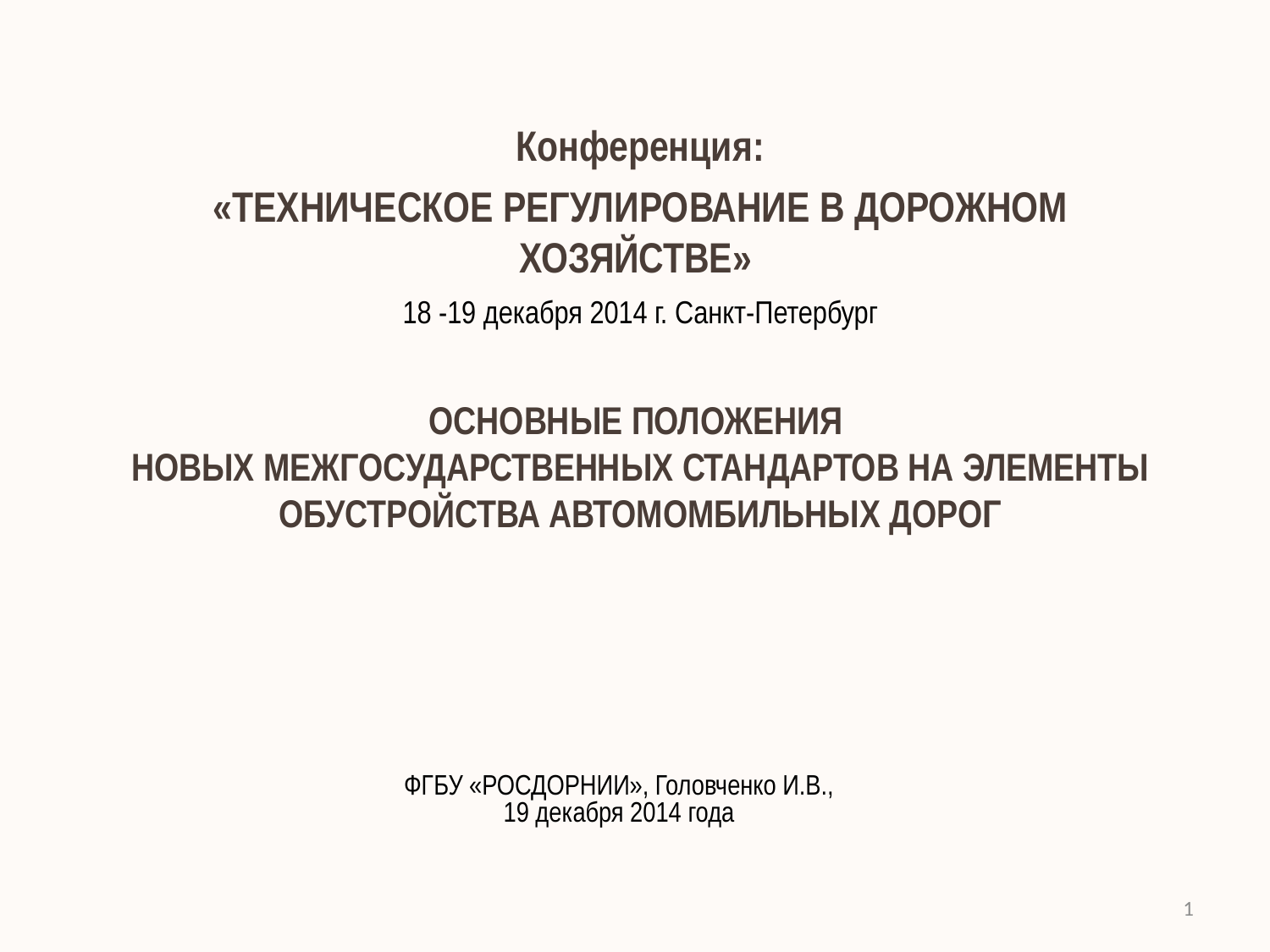

Конференция:
«ТЕХНИЧЕСКОЕ РЕГУЛИРОВАНИЕ В ДОРОЖНОМ ХОЗЯЙСТВЕ»
18 -19 декабря 2014 г. Санкт-Петербург
ОСНОВНЫЕ ПОЛОЖЕНИЯ
НОВЫХ МЕЖГОСУДАРСТВЕННЫХ СТАНДАРТОВ НА ЭЛЕМЕНТЫ ОБУСТРОЙСТВА АВТОМОМБИЛЬНЫХ ДОРОГ
ФГБУ «РОСДОРНИИ», Головченко И.В.,
19 декабря 2014 года
1